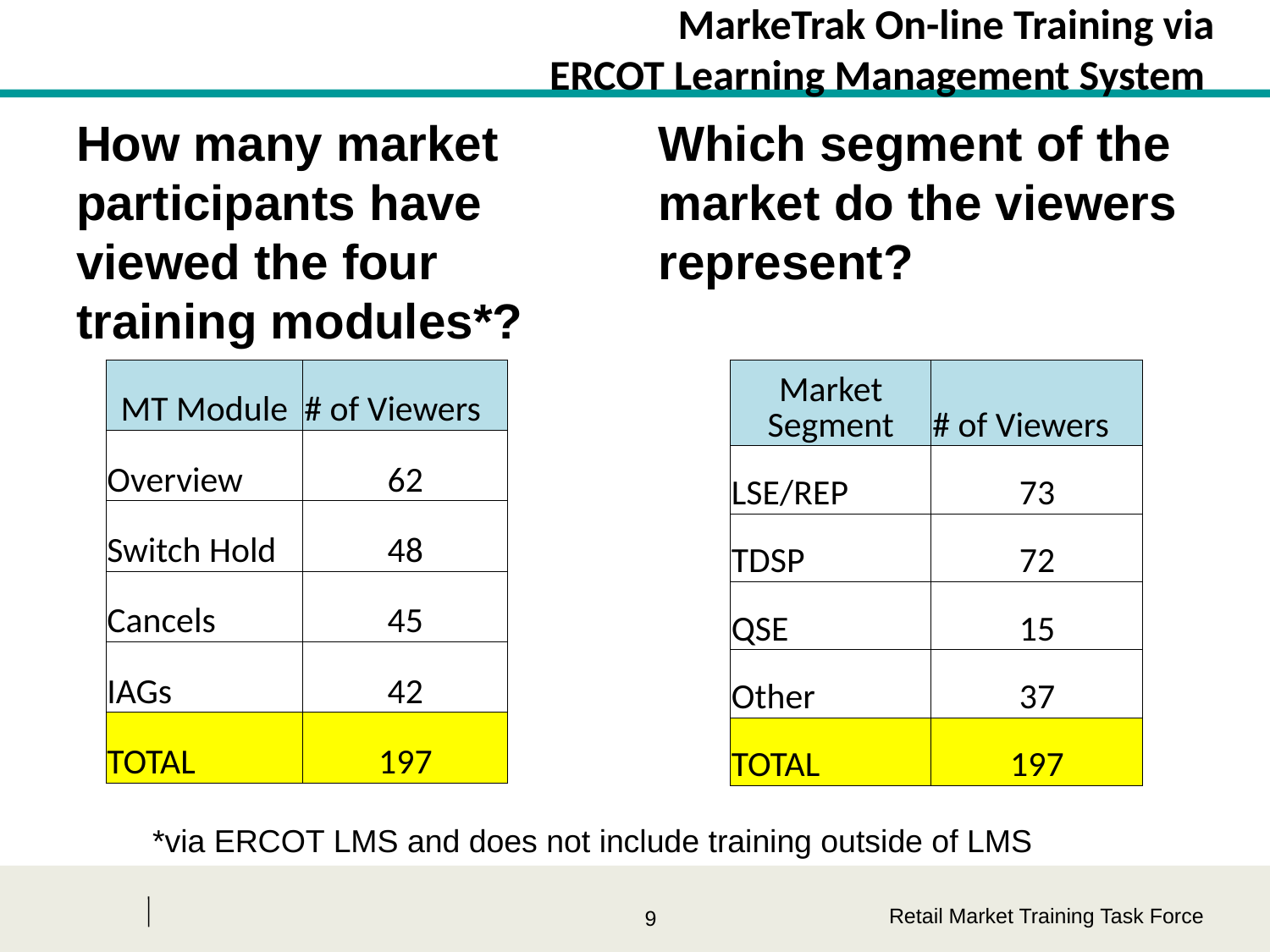

# MarkeTrak On-line Training via ERCOT Learning Management System
How many market participants have viewed the four training modules*?

Which segment of the market do the viewers represent?

| MT Module | # of Viewers |
| --- | --- |
| Overview | 62 |
| Switch Hold | 48 |
| Cancels | 45 |
| IAGs | 42 |
| TOTAL | 197 |
| Market Segment | # of Viewers |
| --- | --- |
| LSE/REP | 73 |
| TDSP | 72 |
| QSE | 15 |
| Other | 37 |
| TOTAL | 197 |
*via ERCOT LMS and does not include training outside of LMS

Retail Market Training Task Force